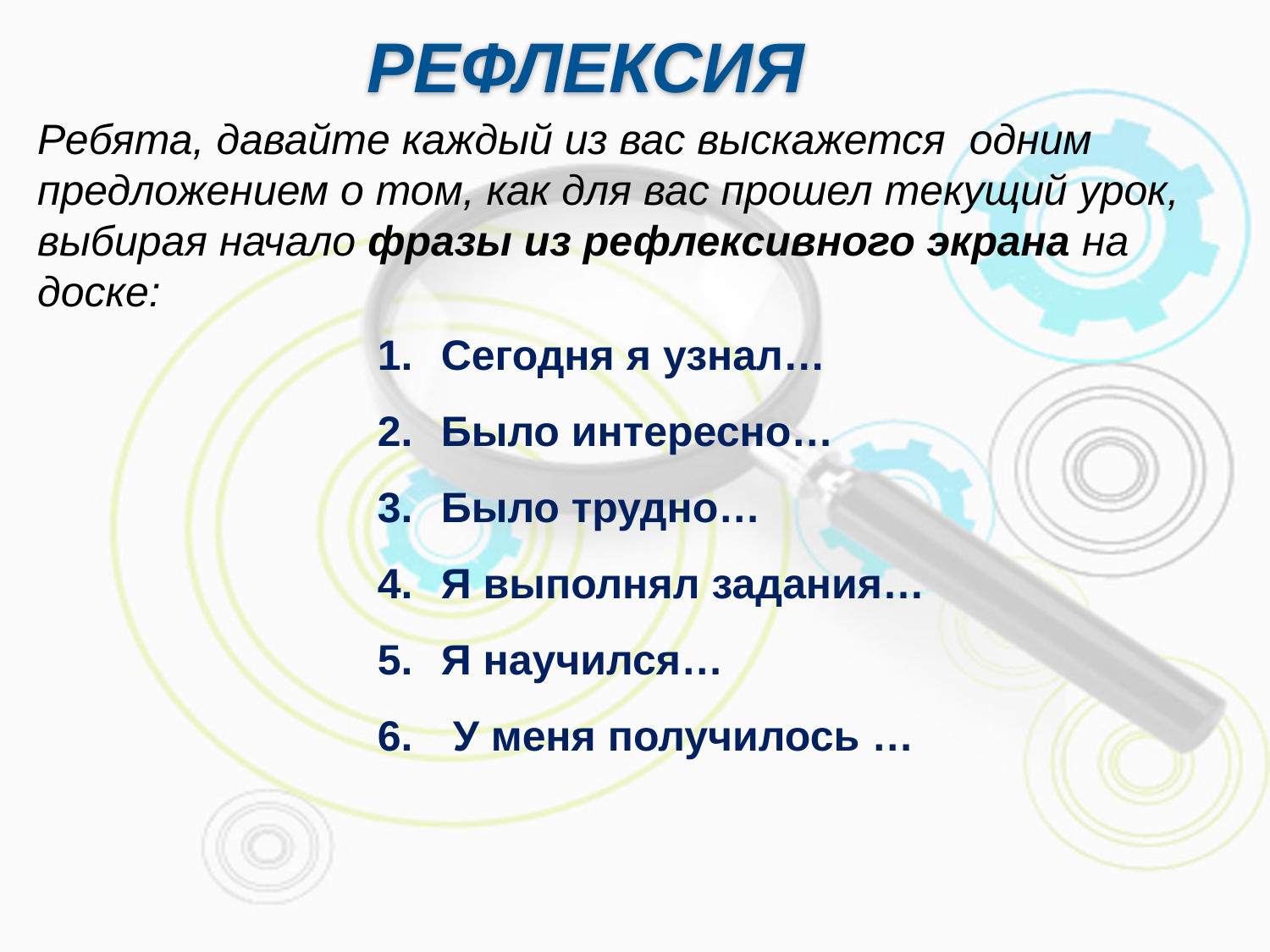

РЕФЛЕКСИЯ
Ребята, давайте каждый из вас выскажется  одним предложением о том, как для вас прошел текущий урок,  выбирая начало фразы из рефлексивного экрана на доске:

Сегодня я узнал…
Было интересно…
Было трудно…
Я выполнял задания…
Я научился…
 У меня получилось …